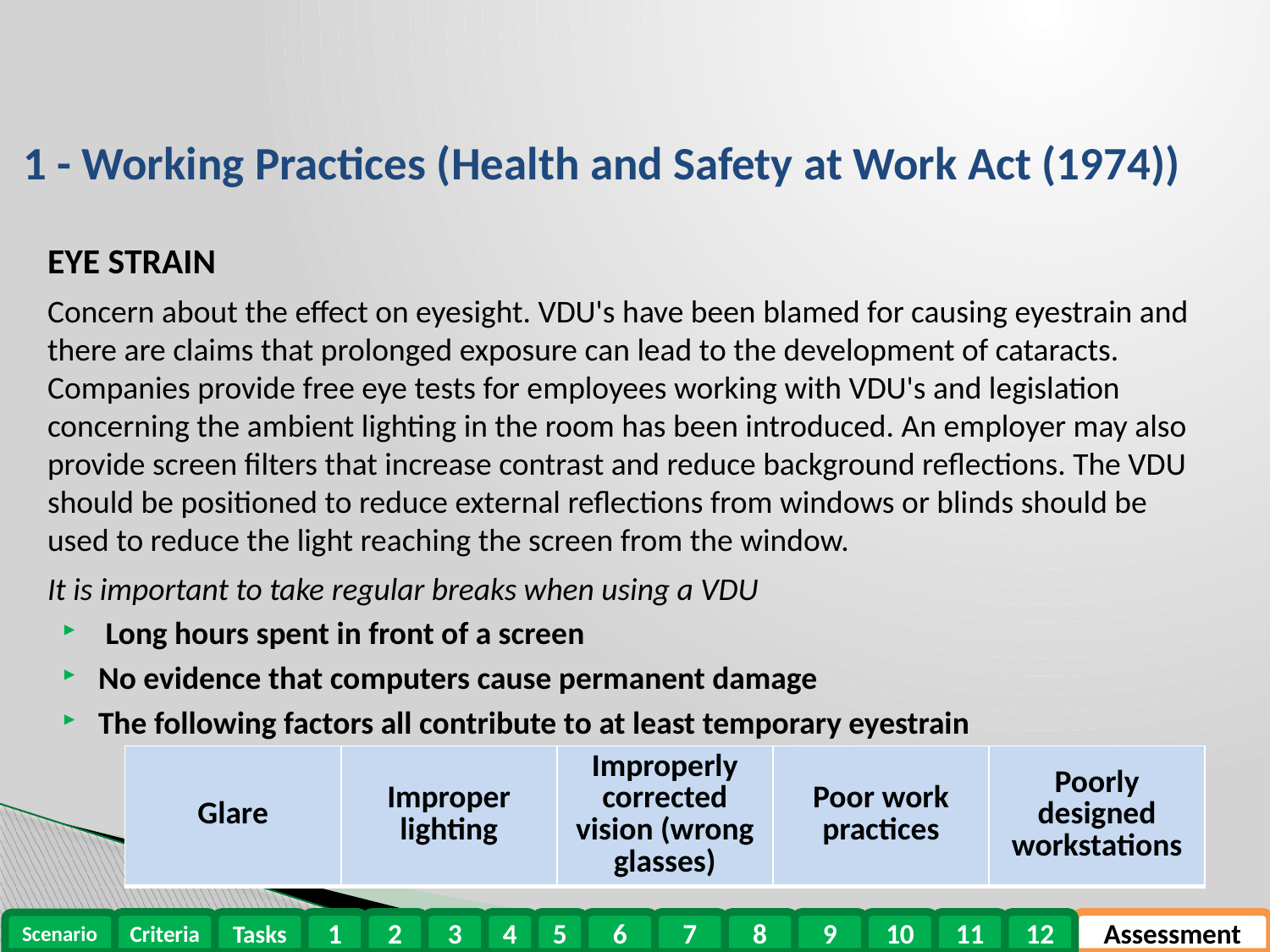

# 1 - Working Practices (Health and Safety at Work Act (1974))
EYE STRAIN
Concern about the effect on eyesight. VDU's have been blamed for causing eyestrain and there are claims that prolonged exposure can lead to the development of cataracts. Companies provide free eye tests for employees working with VDU's and legislation concerning the ambient lighting in the room has been introduced. An employer may also provide screen filters that increase contrast and reduce background reflections. The VDU should be positioned to reduce external reflections from windows or blinds should be used to reduce the light reaching the screen from the window.
It is important to take regular breaks when using a VDU
 Long hours spent in front of a screen
No evidence that computers cause permanent damage
The following factors all contribute to at least temporary eyestrain

| Glare | Improper lighting | Improperly corrected vision (wrong glasses) | Poor work practices | Poorly designed workstations |
| --- | --- | --- | --- | --- |